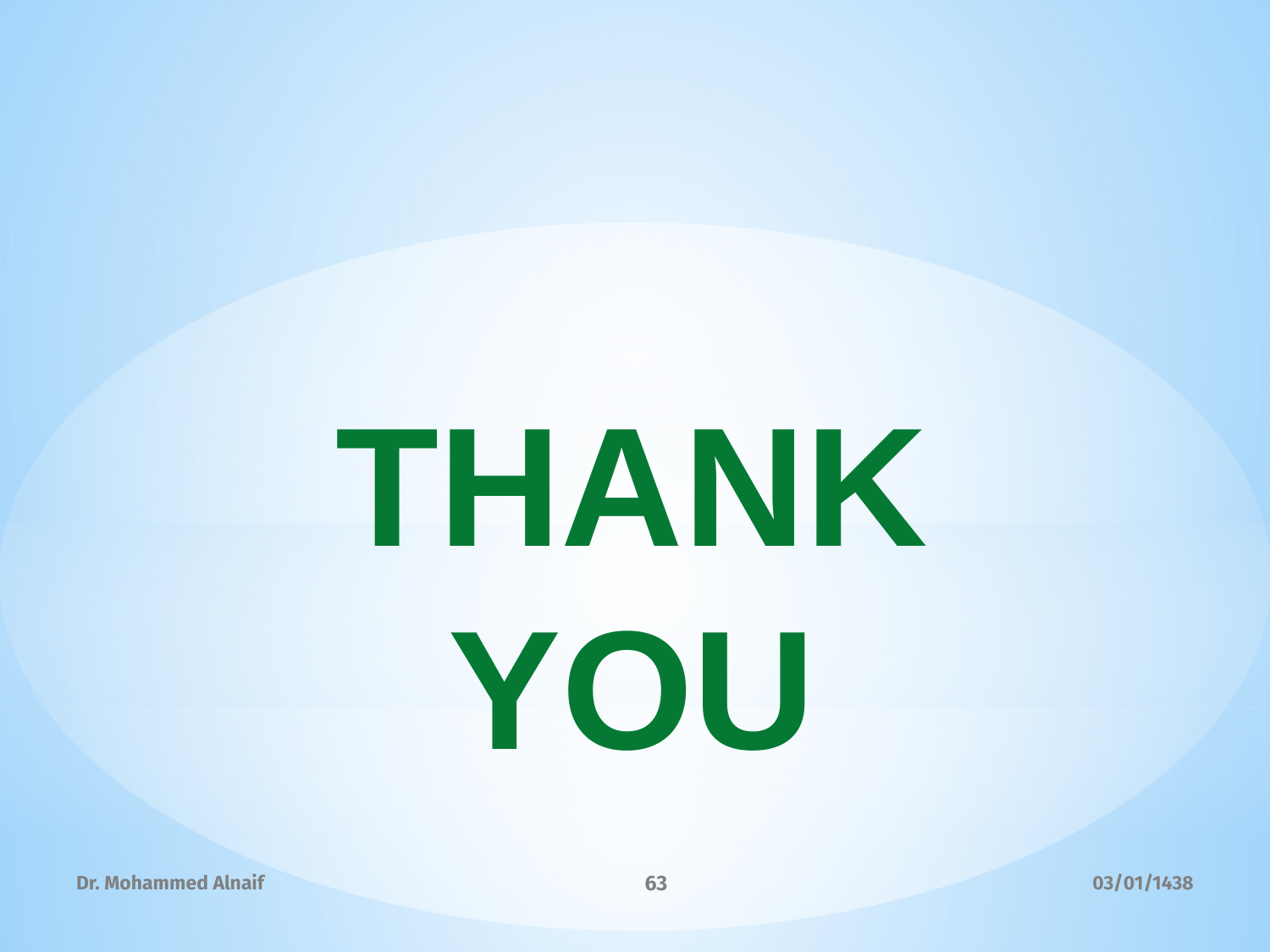

# THANK YOU
Dr. Mohammed Alnaif
63
03/01/1438